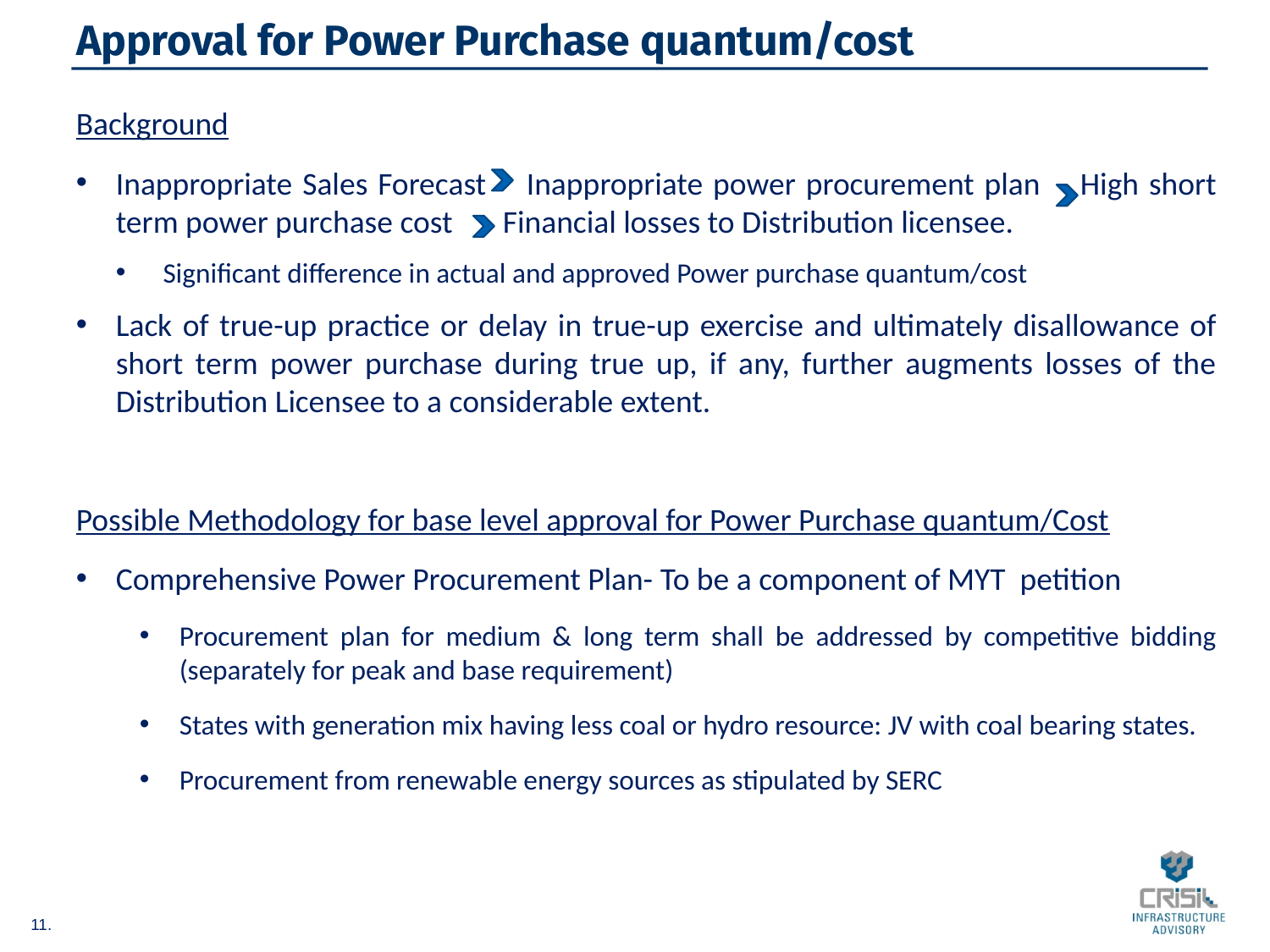

# Approval for Power Purchase quantum/cost
Background
Inappropriate Sales Forecast    Inappropriate power procurement plan    High short term power purchase cost       Financial losses to Distribution licensee.
Significant difference in actual and approved Power purchase quantum/cost
Lack of true-up practice or delay in true-up exercise and ultimately disallowance of short term power purchase during true up, if any, further augments losses of the Distribution Licensee to a considerable extent.

Possible Methodology for base level approval for Power Purchase quantum/Cost
Comprehensive Power Procurement Plan- To be a component of MYT  petition
Procurement plan for medium & long term shall be addressed by competitive bidding (separately for peak and base requirement)
States with generation mix having less coal or hydro resource: JV with coal bearing states.
Procurement from renewable energy sources as stipulated by SERC